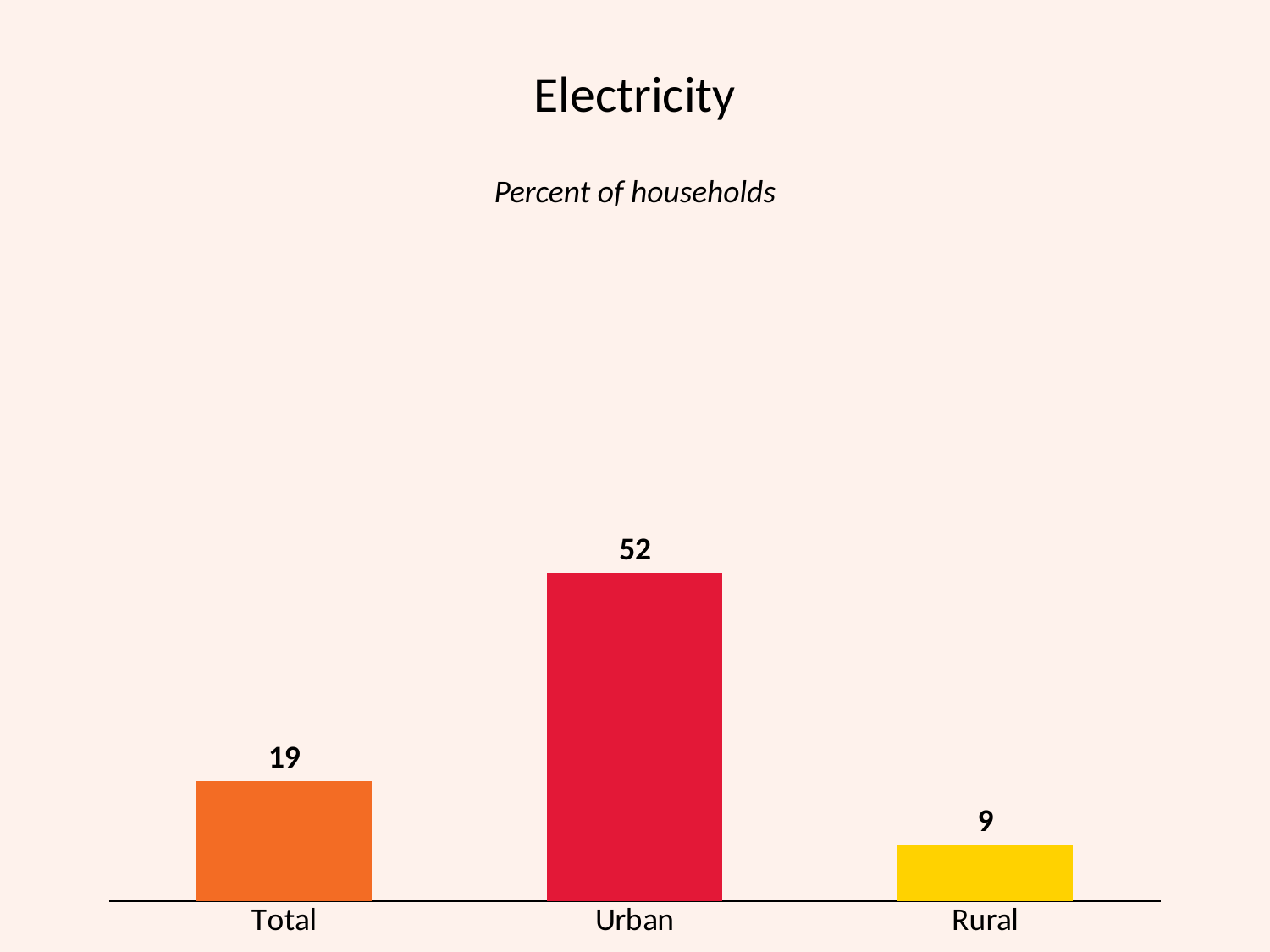

# Electricity
Percent of households

### Chart

| Category | Column1 |
|---|---|
| Total | 19.0 |
| Urban | 52.0 |
| Rural | 9.0 |